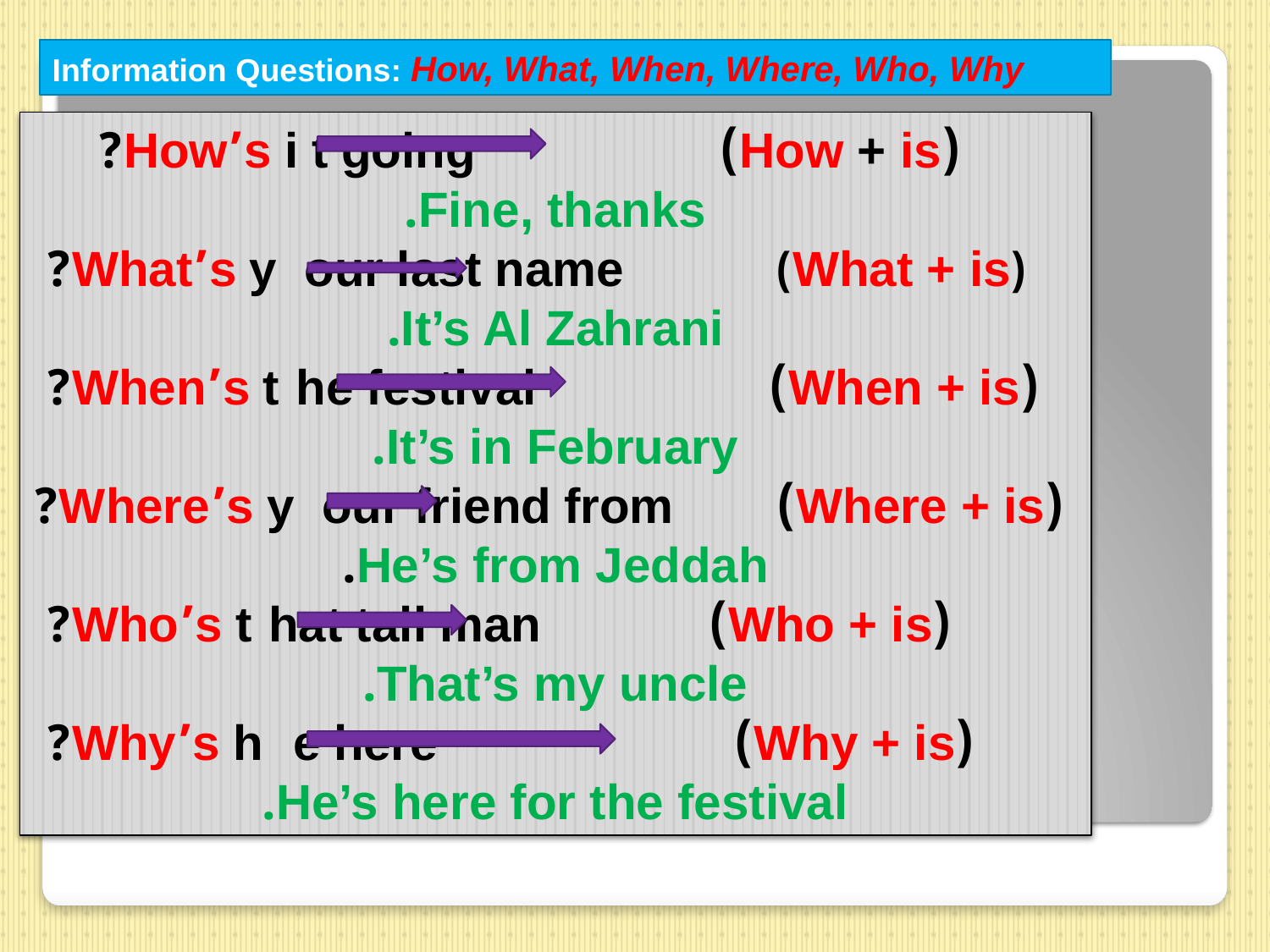

Information Questions: How, What, When, Where, Who, Why
 (How + is)                    How’s it going?
Fine, thanks.
 (What + is)               What’s your last name?
It’s Al Zahrani.
  (When + is)                   When’s the festival?
It’s in February.
 (Where + is)         Where’s your friend from?
He’s from Jeddah.
 (Who + is)              Who’s that tall man?
That’s my uncle.
 (Why + is)                        Why’s he here?
He’s here for the festival.